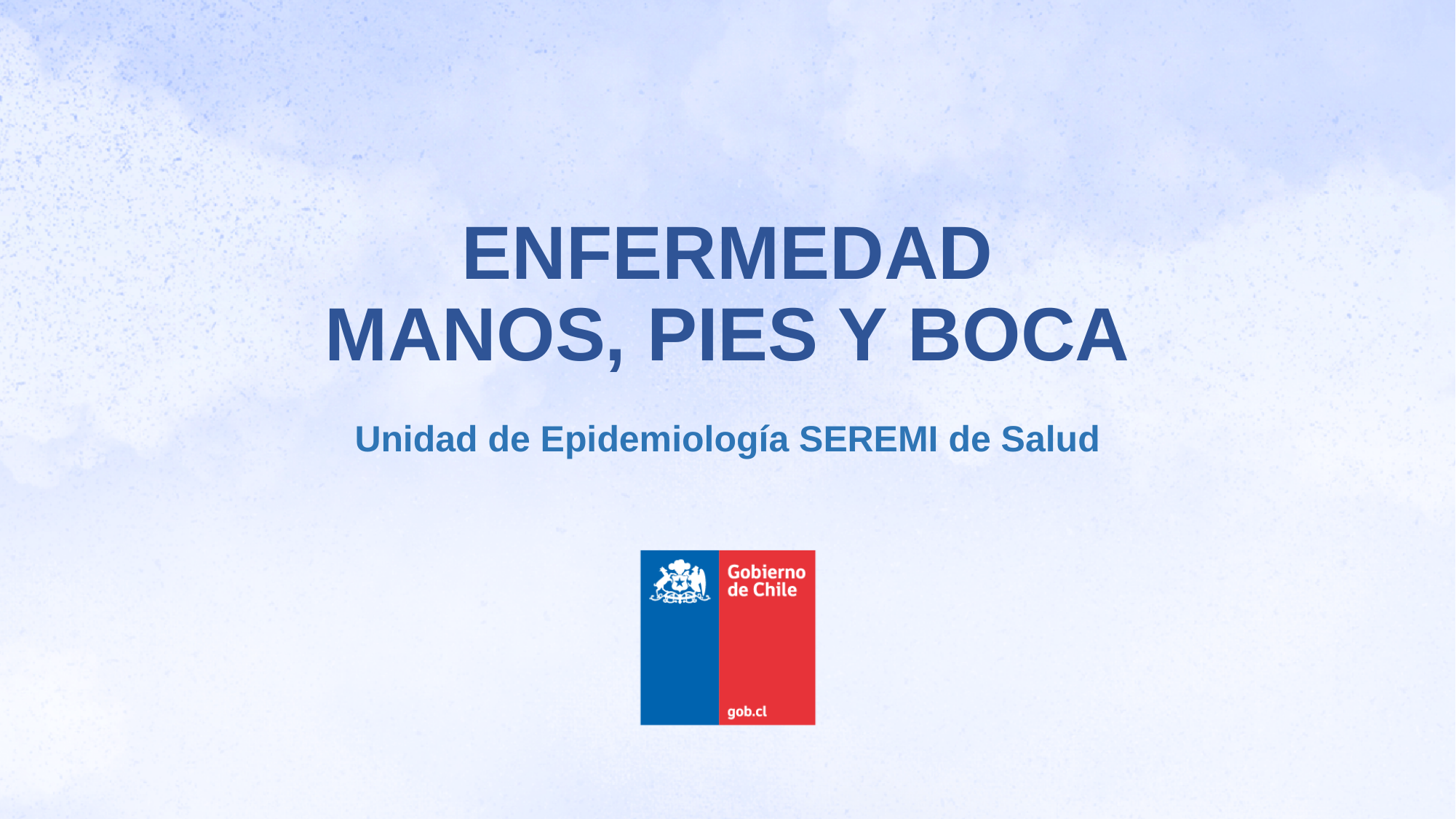

# ENFERMEDAD MANOS, PIES Y BOCA
Unidad de Epidemiología SEREMI de Salud